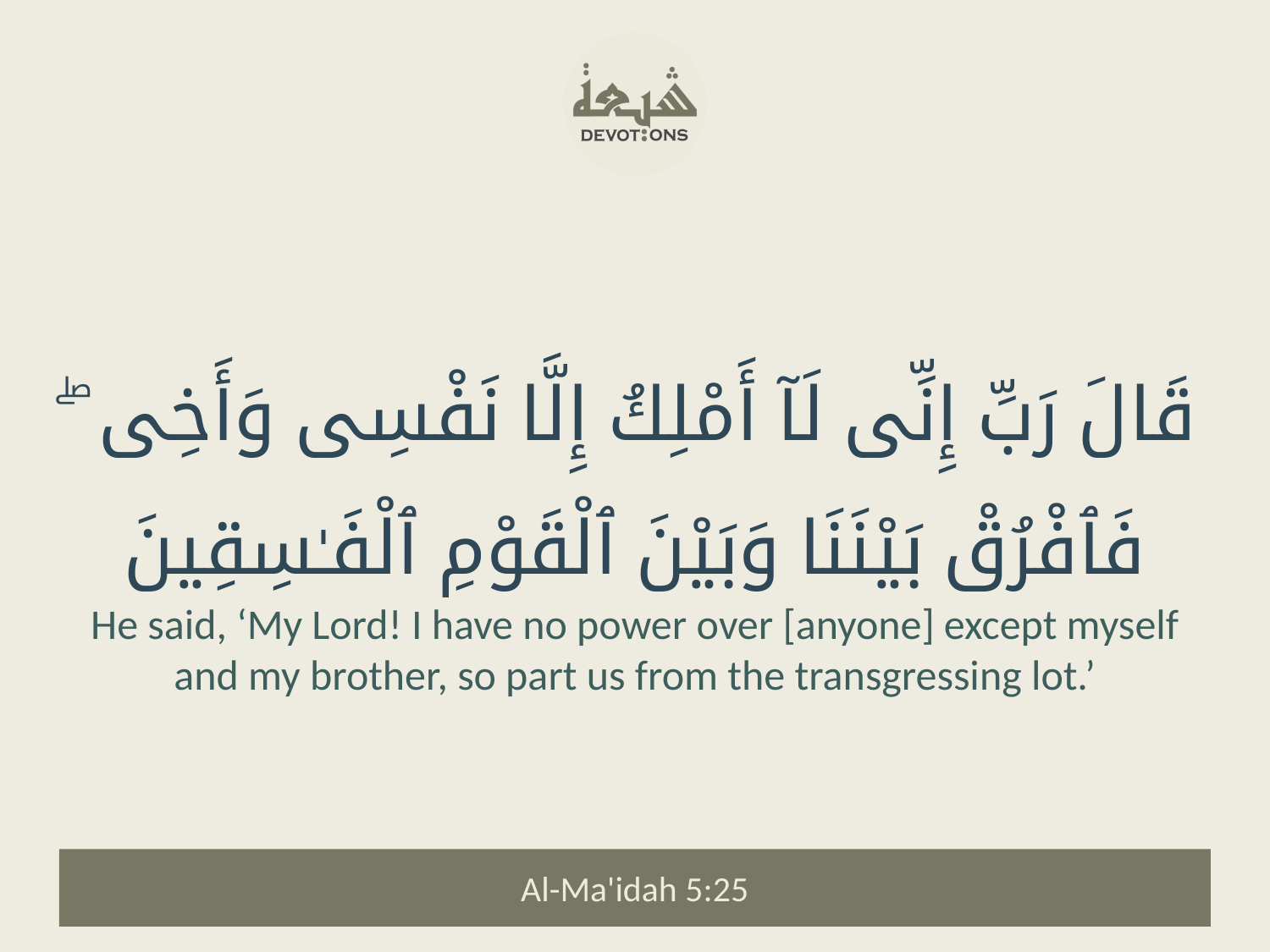

قَالَ رَبِّ إِنِّى لَآ أَمْلِكُ إِلَّا نَفْسِى وَأَخِى ۖ فَٱفْرُقْ بَيْنَنَا وَبَيْنَ ٱلْقَوْمِ ٱلْفَـٰسِقِينَ
He said, ‘My Lord! I have no power over [anyone] except myself and my brother, so part us from the transgressing lot.’
Al-Ma'idah 5:25